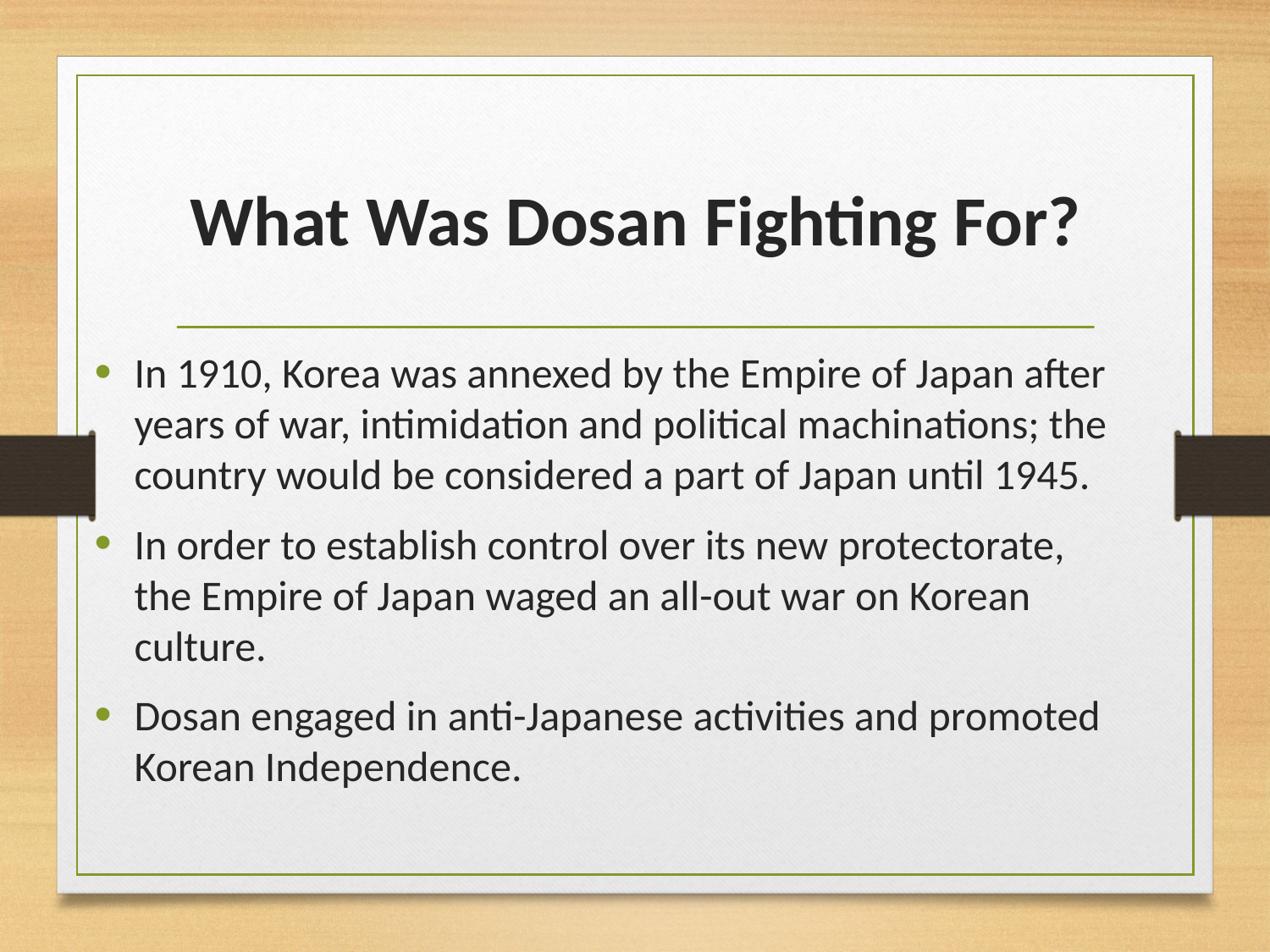

# What Was Dosan Fighting For?
In 1910, Korea was annexed by the Empire of Japan after years of war, intimidation and political machinations; the country would be considered a part of Japan until 1945.
In order to establish control over its new protectorate, the Empire of Japan waged an all-out war on Korean culture.
Dosan engaged in anti-Japanese activities and promoted Korean Independence.